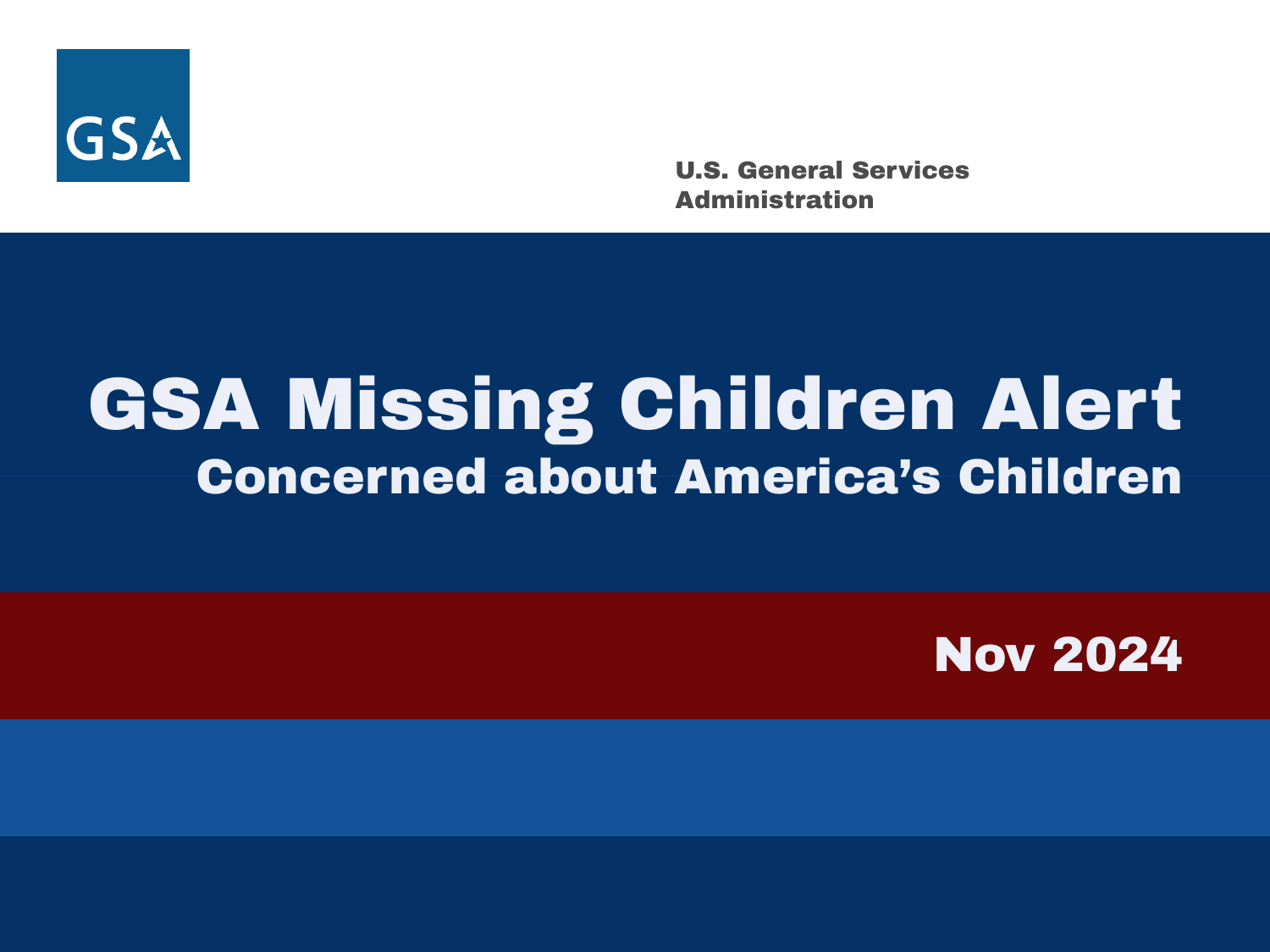

# GSA Missing Children Alert Concerned about America’s Children Nov 2024